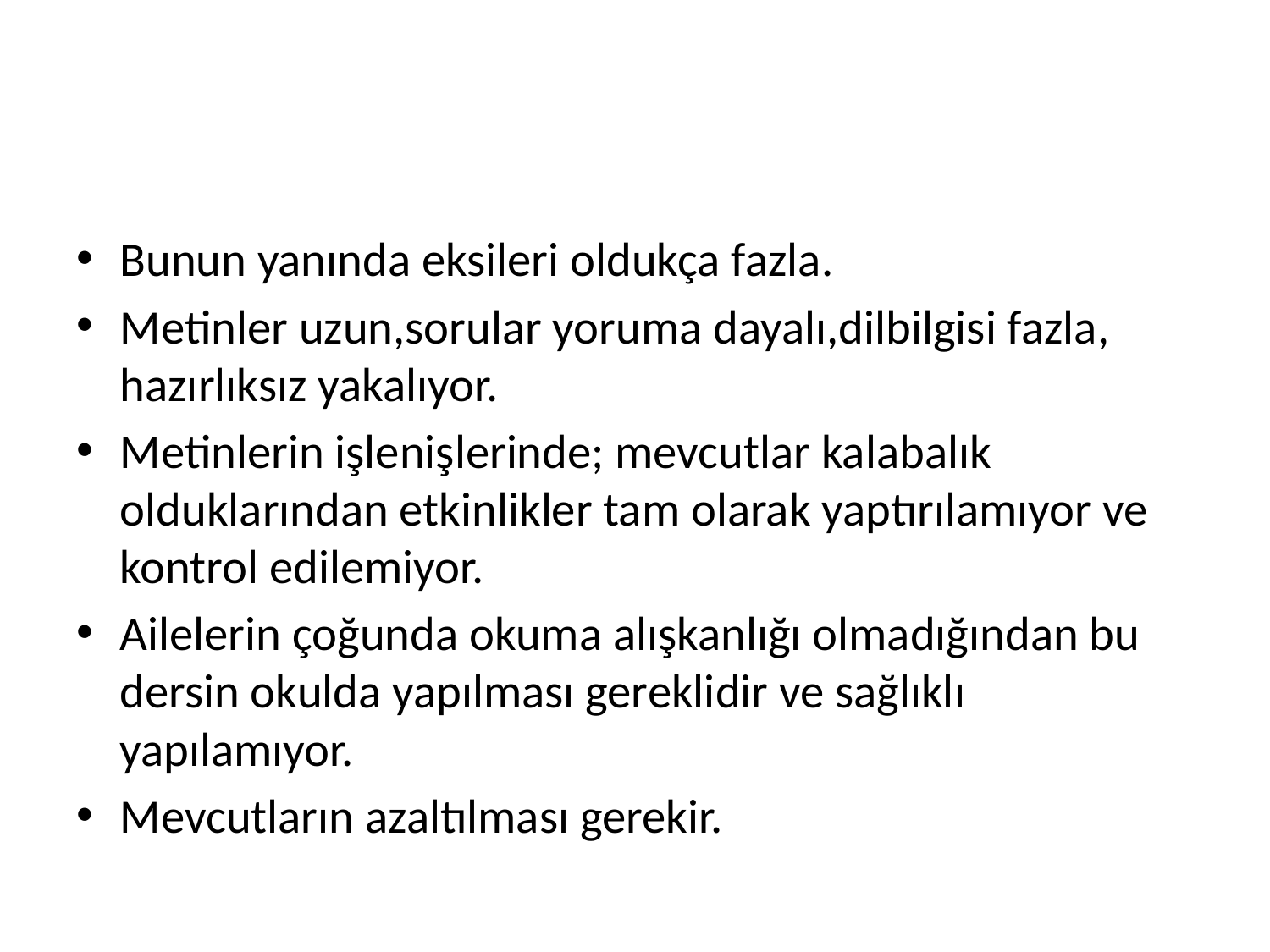

#
Bunun yanında eksileri oldukça fazla.
Metinler uzun,sorular yoruma dayalı,dilbilgisi fazla, hazırlıksız yakalıyor.
Metinlerin işlenişlerinde; mevcutlar kalabalık olduklarından etkinlikler tam olarak yaptırılamıyor ve kontrol edilemiyor.
Ailelerin çoğunda okuma alışkanlığı olmadığından bu dersin okulda yapılması gereklidir ve sağlıklı yapılamıyor.
Mevcutların azaltılması gerekir.